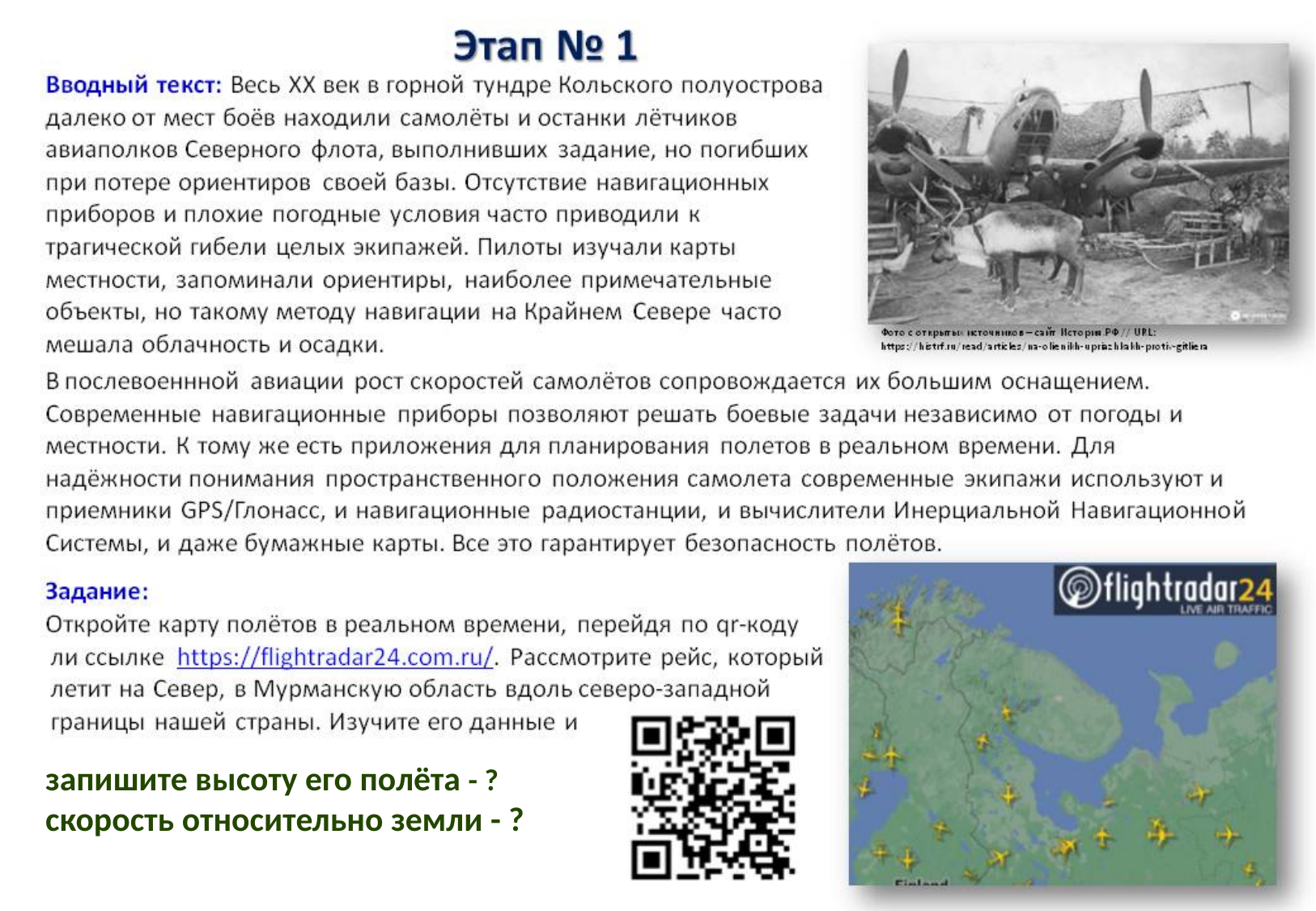

запишите высоту его полёта - ?
скорость относительно земли - ?